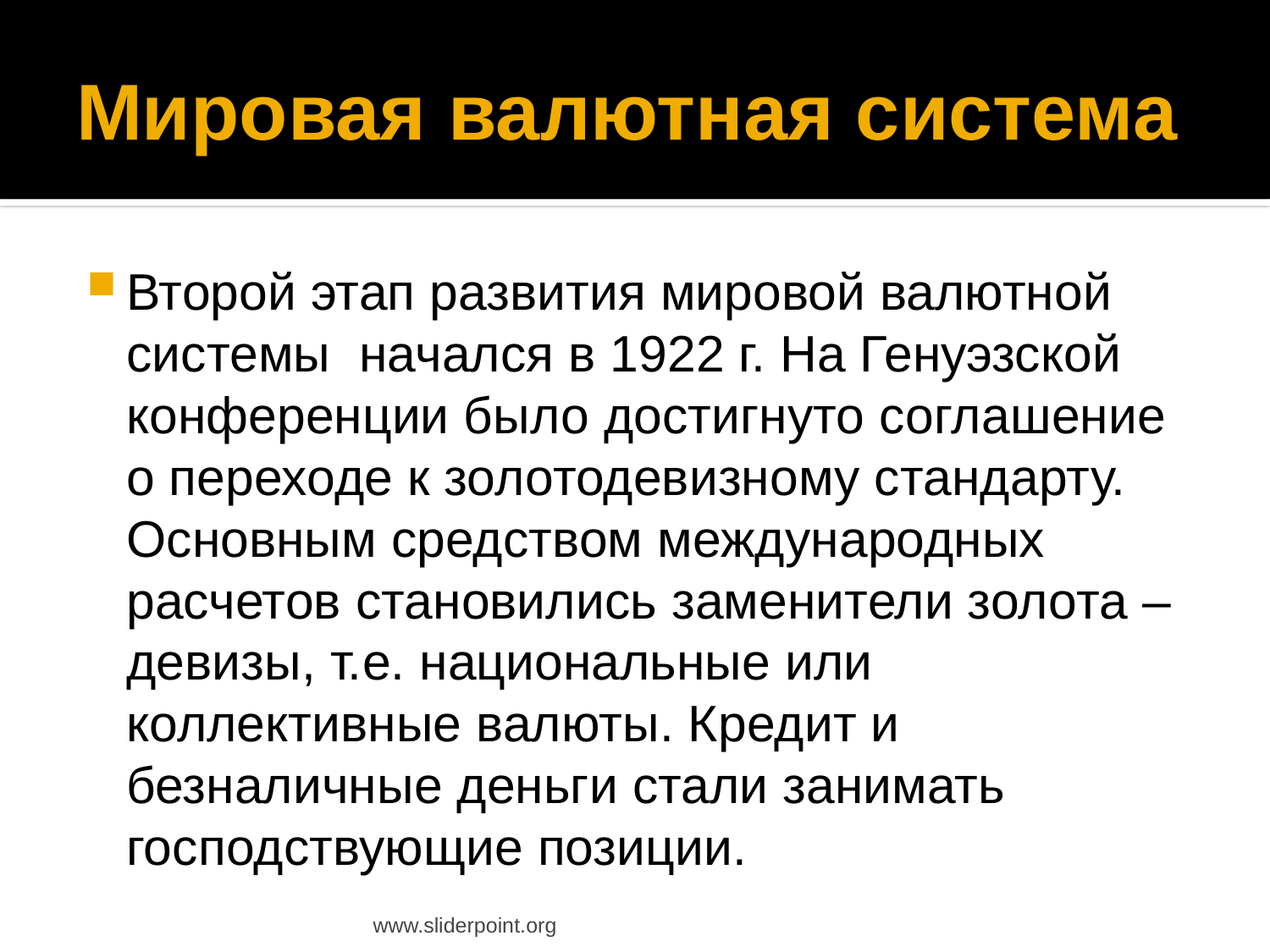

# Мировая валютная система
Второй этап развития мировой валютной системы  начался в 1922 г. На Генуэзской конференции было достигнуто соглашение о переходе к золотодевизному стандарту. Основным средством международных расчетов становились заменители золота – девизы, т.е. национальные или коллективные валюты. Кредит и безналичные деньги стали занимать господствующие позиции.
www.sliderpoint.org